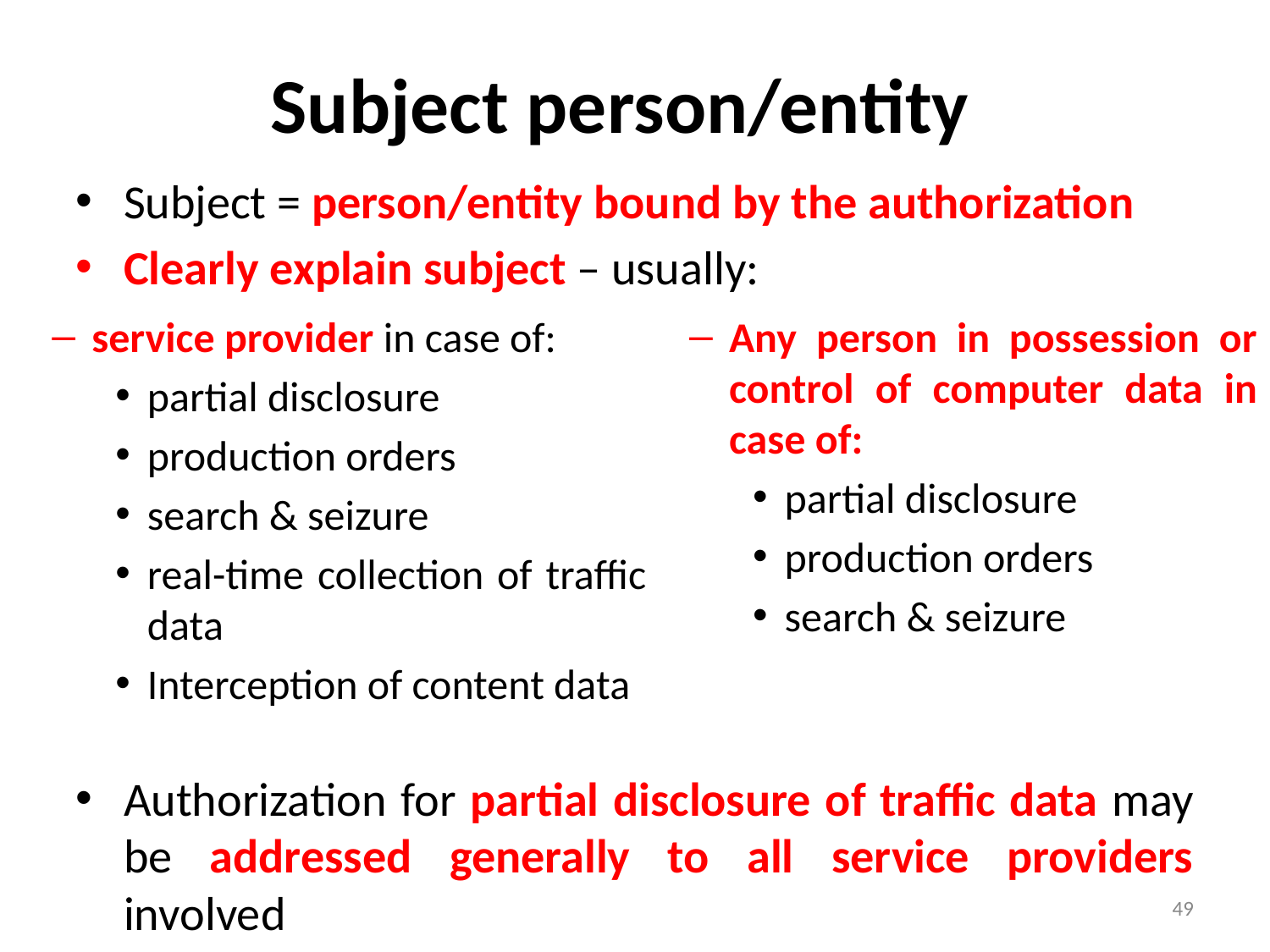

# Subject person/entity
Subject = person/entity bound by the authorization
Clearly explain subject – usually:

Authorization for partial disclosure of traffic data may be addressed generally to all service providers involved
service provider in case of:
partial disclosure
production orders
search & seizure
real-time collection of traffic data
Interception of content data
Any person in possession or control of computer data in case of:
partial disclosure
production orders
search & seizure
49